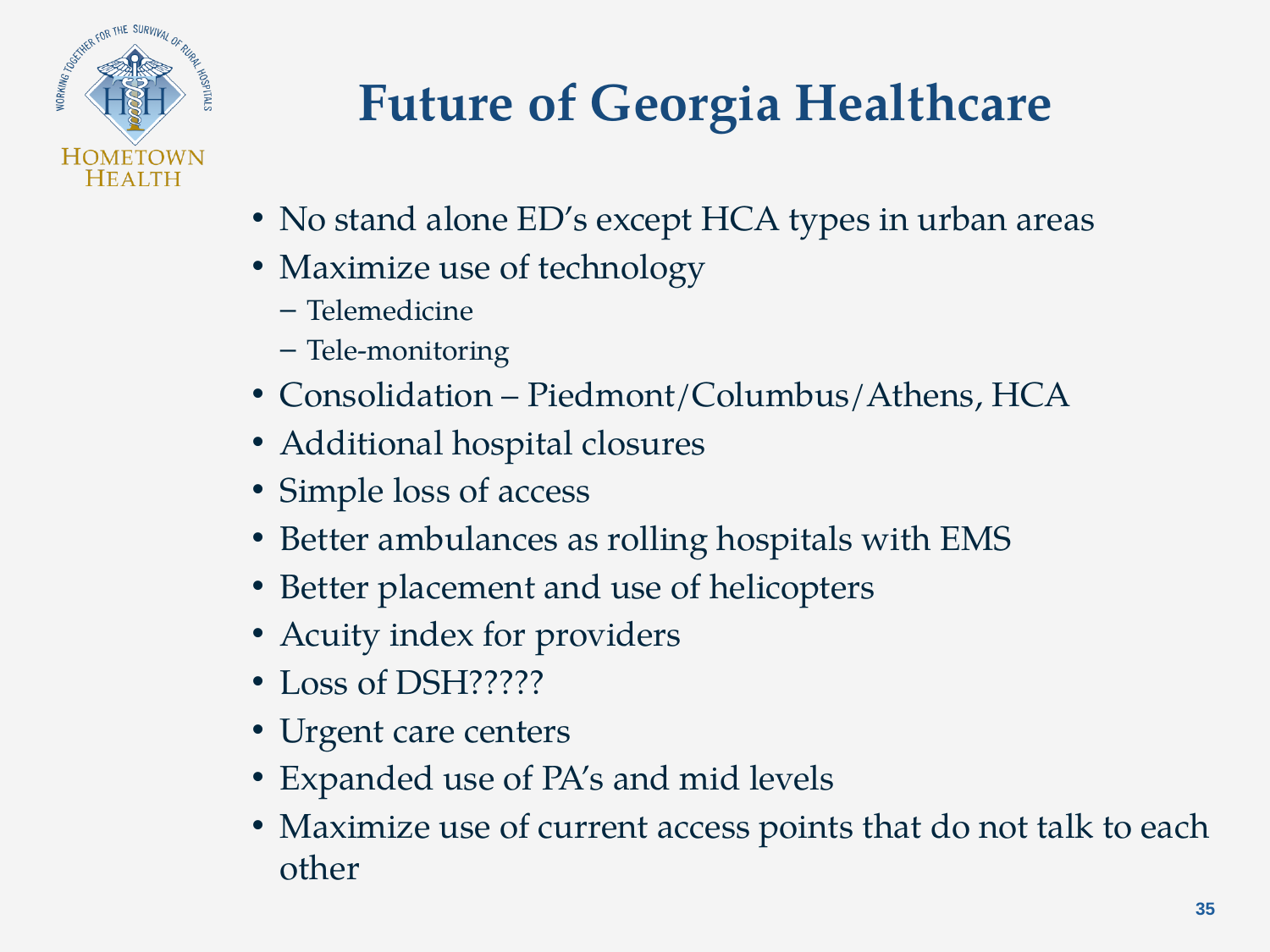

# Future of Georgia Healthcare
No stand alone ED’s except HCA types in urban areas
Maximize use of technology
Telemedicine
Tele-monitoring
Consolidation – Piedmont/Columbus/Athens, HCA
Additional hospital closures
Simple loss of access
Better ambulances as rolling hospitals with EMS
Better placement and use of helicopters
Acuity index for providers
Loss of DSH?????
Urgent care centers
Expanded use of PA’s and mid levels
Maximize use of current access points that do not talk to each other

35